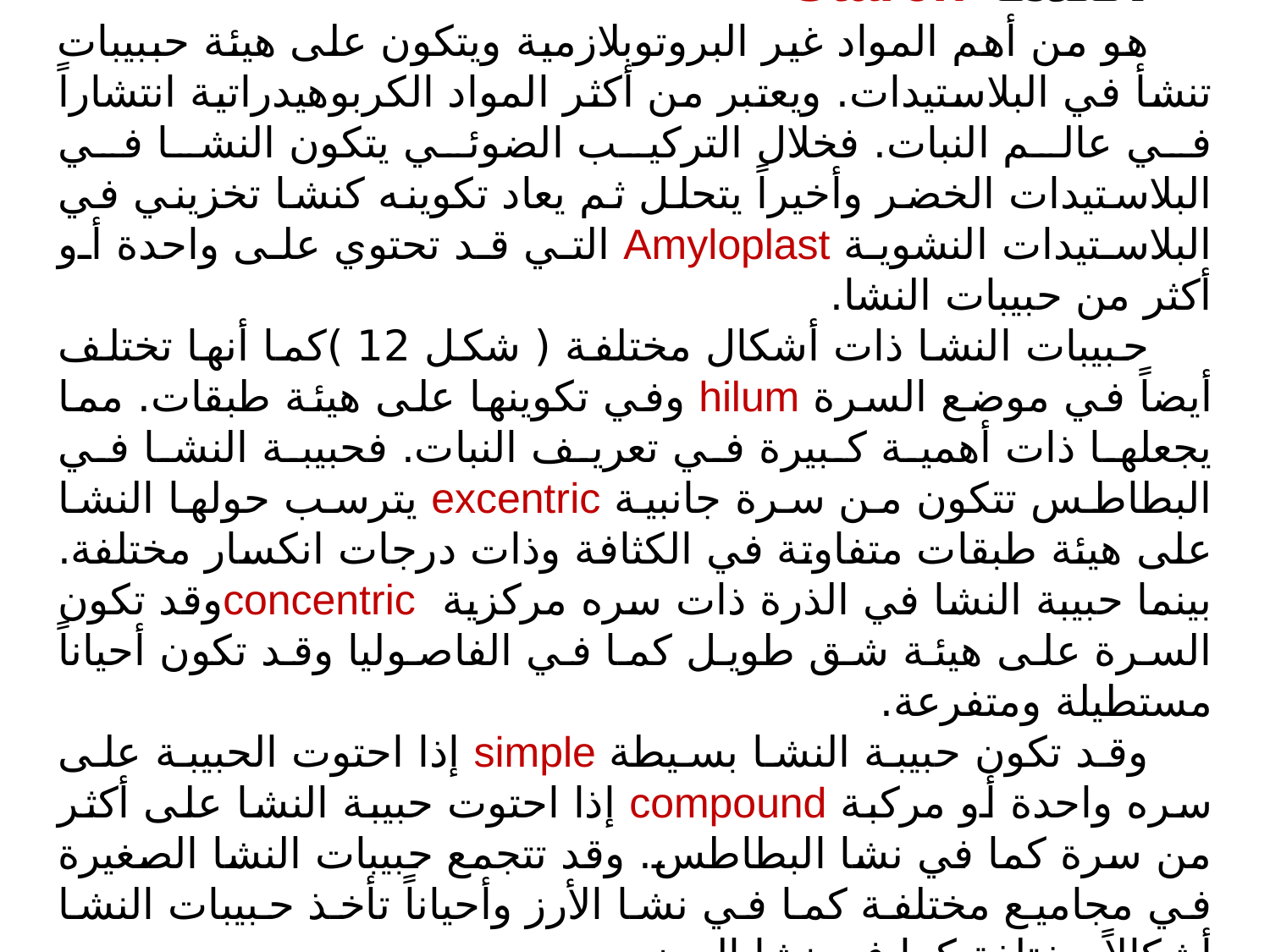

النشا Starch
هو من أهم المواد غير البروتوبلازمية ويتكون على هيئة حببيبات تنشأ في البلاستيدات. ويعتبر من أكثر المواد الكربوهيدراتية انتشاراً في عالم النبات. فخلال التركيب الضوئي يتكون النشا في البلاستيدات الخضر وأخيراً يتحلل ثم يعاد تكوينه كنشا تخزيني في البلاستيدات النشوية Amyloplast التي قد تحتوي على واحدة أو أكثر من حبيبات النشا.
حبيبات النشا ذات أشكال مختلفة ( شكل 12 )كما أنها تختلف أيضاً في موضع السرة hilum وفي تكوينها على هيئة طبقات. مما يجعلها ذات أهمية كبيرة في تعريف النبات. فحبيبة النشا في البطاطس تتكون من سرة جانبية excentric يترسب حولها النشا على هيئة طبقات متفاوتة في الكثافة وذات درجات انكسار مختلفة. بينما حبيبة النشا في الذرة ذات سره مركزية  concentricوقد تكون السرة على هيئة شق طويل كما في الفاصوليا وقد تكون أحياناً مستطيلة ومتفرعة.
وقد تكون حبيبة النشا بسيطة simple إذا احتوت الحبيبة على سره واحدة أو مركبة compound إذا احتوت حبيبة النشا على أكثر من سرة كما في نشا البطاطس. وقد تتجمع حبيبات النشا الصغيرة في مجاميع مختلفة كما في نشا الأرز وأحياناً تأخذ حبيبات النشا أشكالاً مختلفة كما في نشا الموز.